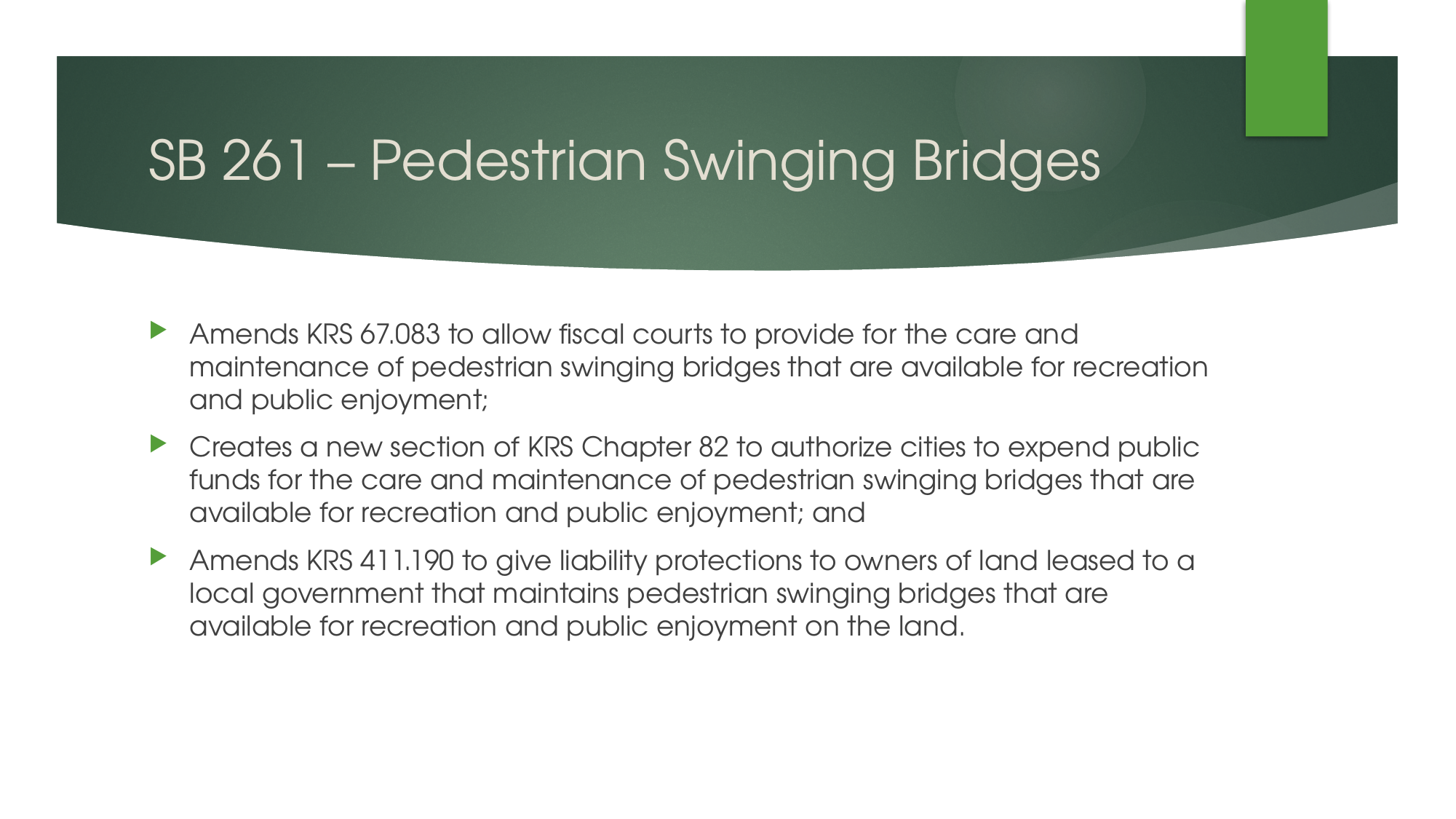

# SB 261 – Pedestrian Swinging Bridges
Amends KRS 67.083 to allow fiscal courts to provide for the care and maintenance of pedestrian swinging bridges that are available for recreation and public enjoyment;
Creates a new section of KRS Chapter 82 to authorize cities to expend public funds for the care and maintenance of pedestrian swinging bridges that are available for recreation and public enjoyment; and
Amends KRS 411.190 to give liability protections to owners of land leased to a local government that maintains pedestrian swinging bridges that are available for recreation and public enjoyment on the land.